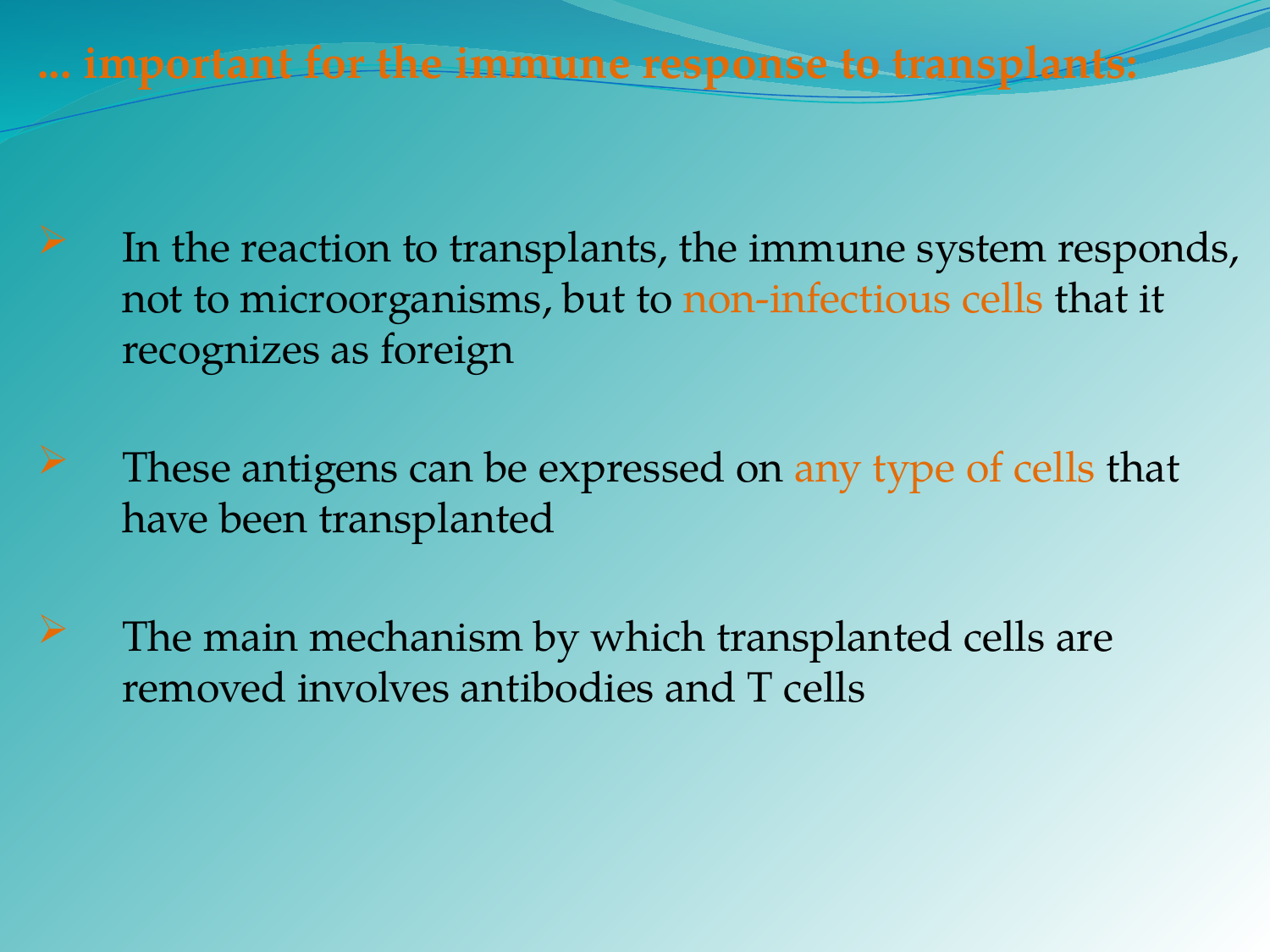

... important for the immune response to transplants:

In the reaction to transplants, the immune system responds, not to microorganisms, but to non-infectious cells that it recognizes as foreign

These antigens can be expressed on any type of cells that have been transplanted

The main mechanism by which transplanted cells are removed involves antibodies and T cells